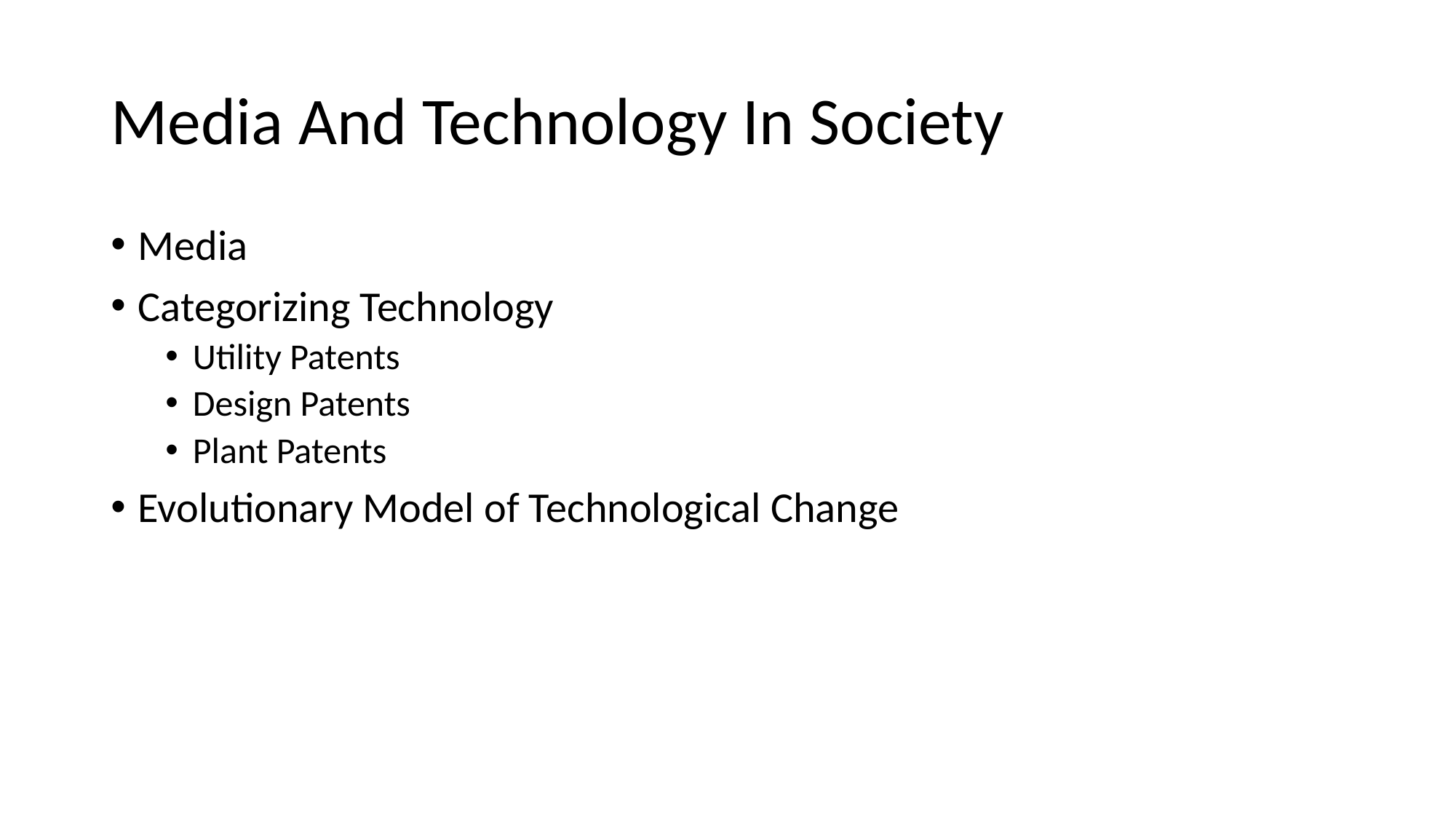

# Media And Technology In Society
Media
Categorizing Technology
Utility Patents
Design Patents
Plant Patents
Evolutionary Model of Technological Change